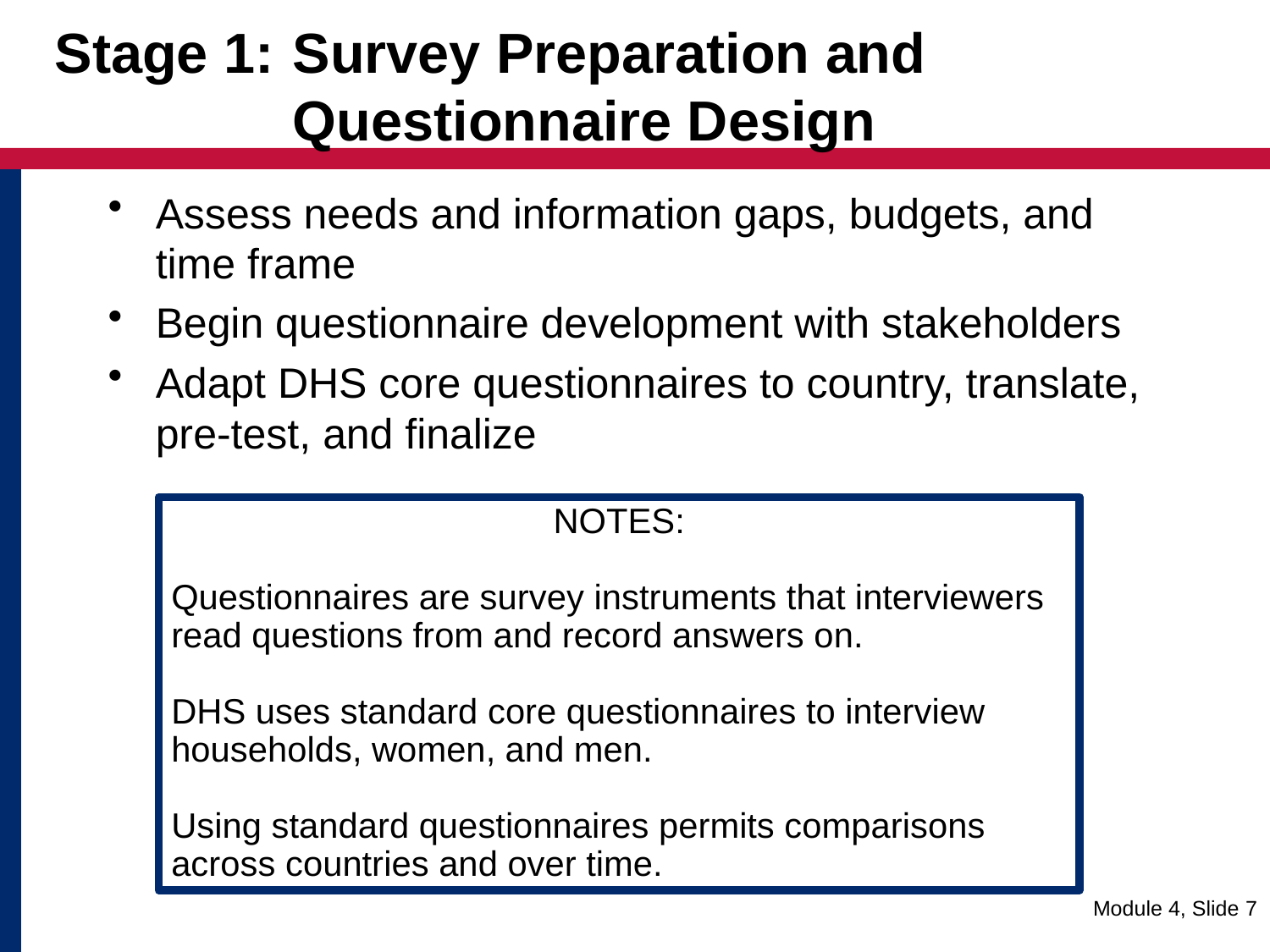

# Stage 1:	Survey Preparation and Questionnaire Design
Assess needs and information gaps, budgets, and time frame
Begin questionnaire development with stakeholders
Adapt DHS core questionnaires to country, translate, pre-test, and finalize

NOTES:

Questionnaires are survey instruments that interviewers read questions from and record answers on.

DHS uses standard core questionnaires to interview households, women, and men.

Using standard questionnaires permits comparisons across countries and over time.
Module 4, Slide 7